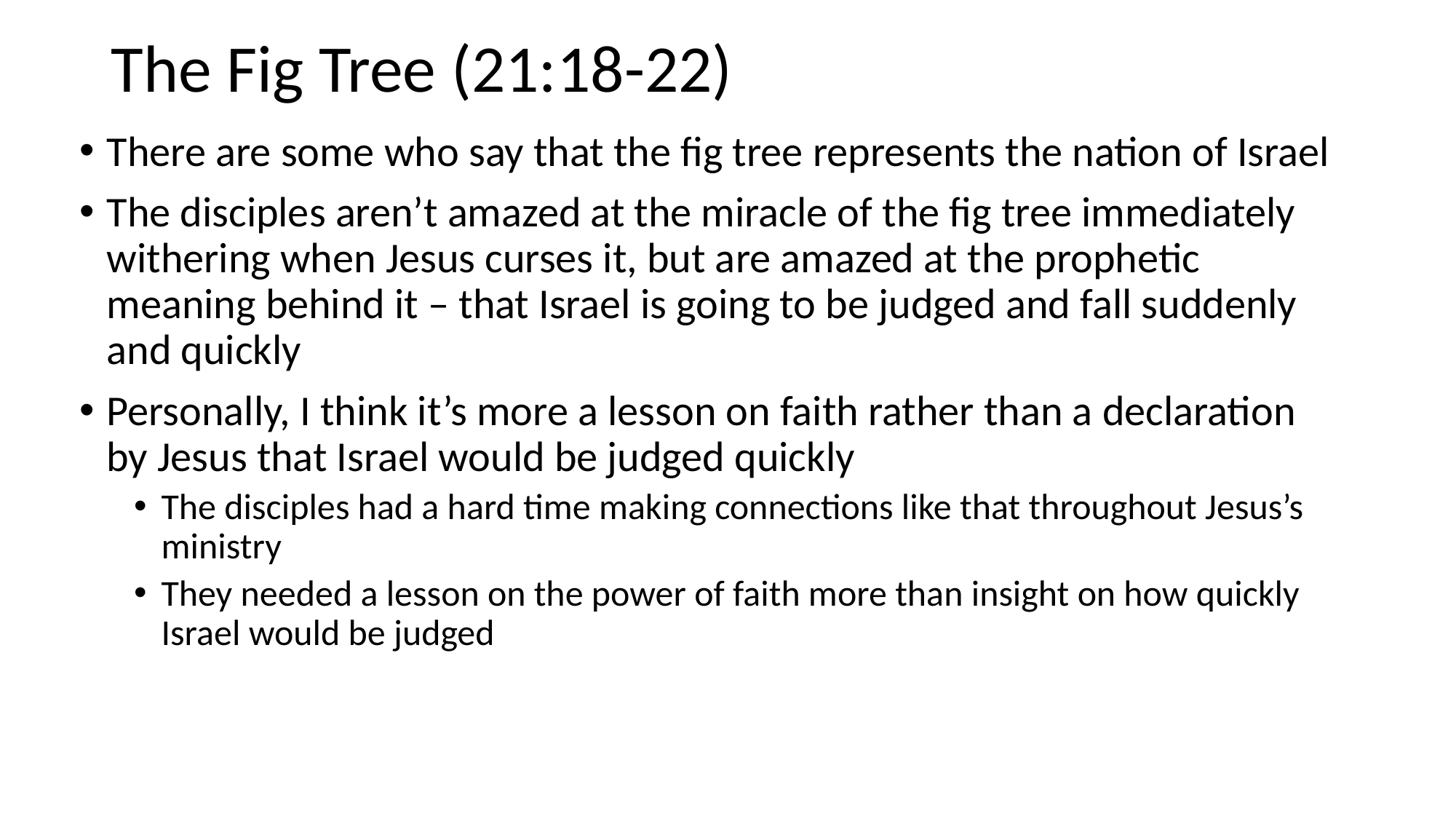

# The Fig Tree (21:18-22)
There are some who say that the fig tree represents the nation of Israel
The disciples aren’t amazed at the miracle of the fig tree immediately withering when Jesus curses it, but are amazed at the prophetic meaning behind it – that Israel is going to be judged and fall suddenly and quickly
Personally, I think it’s more a lesson on faith rather than a declaration by Jesus that Israel would be judged quickly
The disciples had a hard time making connections like that throughout Jesus’s ministry
They needed a lesson on the power of faith more than insight on how quickly Israel would be judged